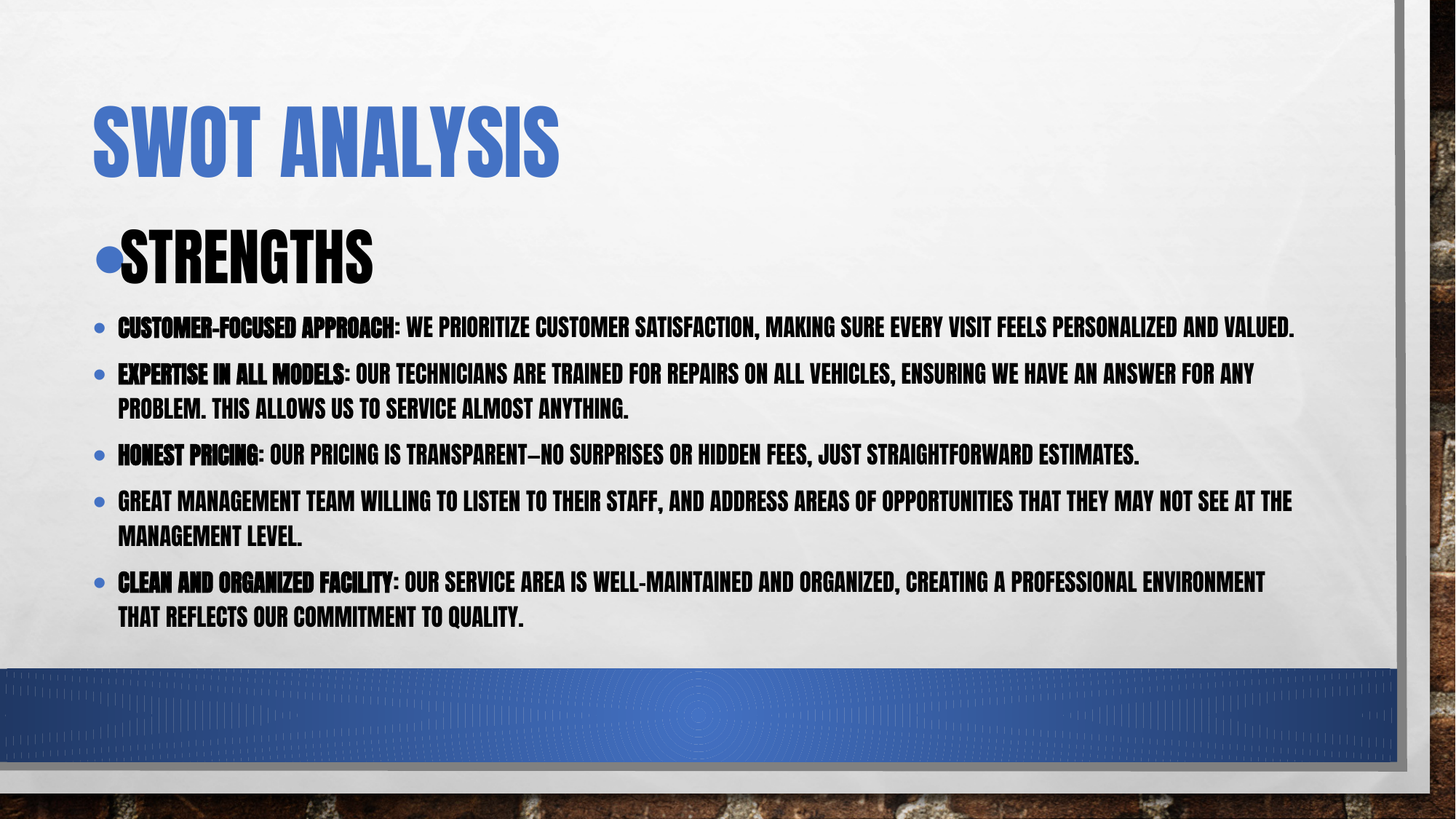

# SWOT Analysis
Strengths
Customer-Focused Approach: We prioritize customer satisfaction, making sure every visit feels personalized and valued.
Expertise in all Models: Our technicians are trained for repairs on all vehicles, ensuring we have an answer for any problem. This allows us to service almost anything.
Honest Pricing: Our pricing is transparent—no surprises or hidden fees, just straightforward estimates.
Great management team willing to listen to their staff, and address areas of opportunities that they may not see at the management level.
Clean and Organized Facility: Our service area is well-maintained and organized, creating a professional environment that reflects our commitment to quality.